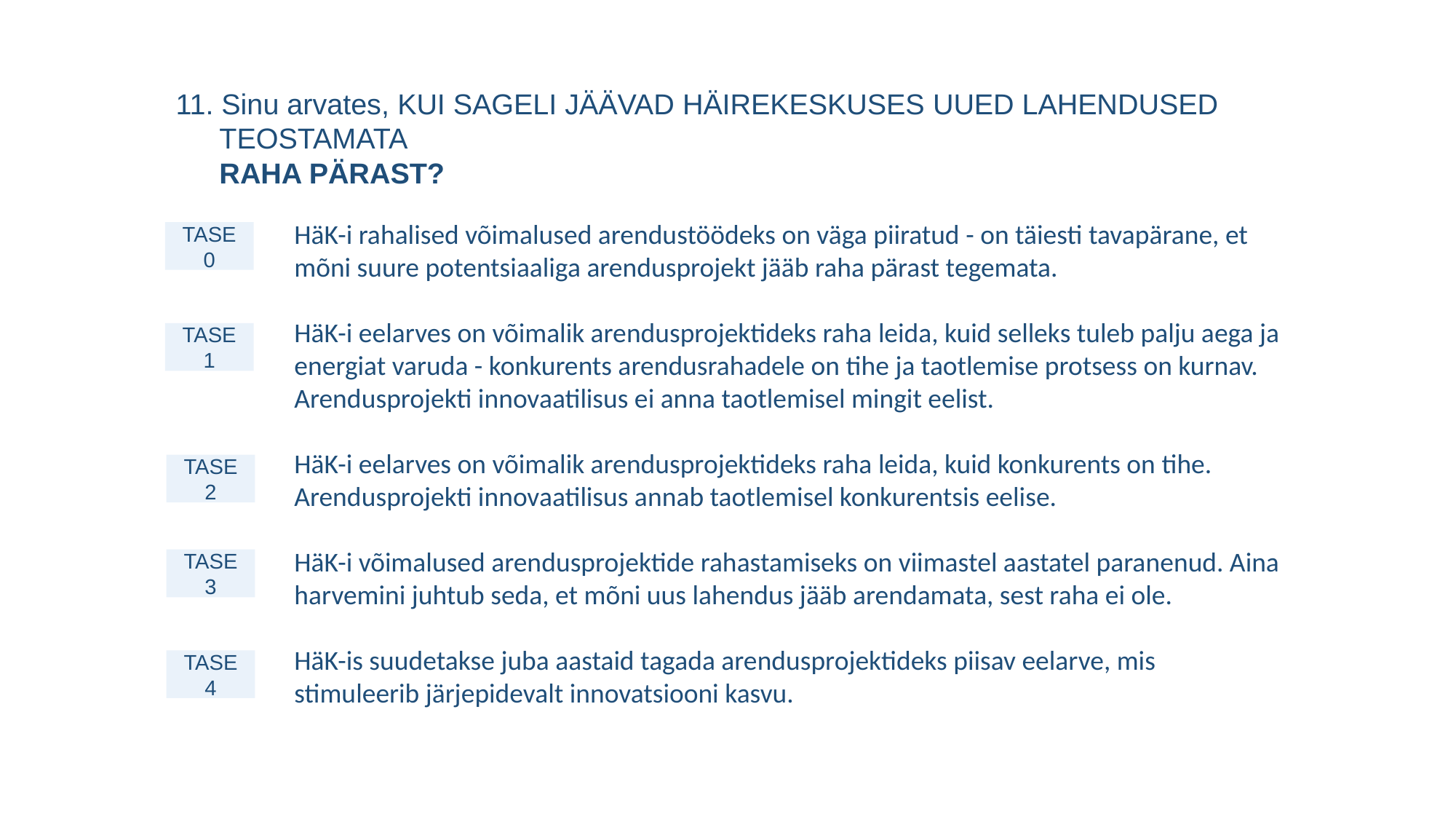

11. Sinu arvates, KUI SAGELI JÄÄVAD HÄIREKESKUSES UUED LAHENDUSED TEOSTAMATA
RAHA PÄRAST?
HäK-i rahalised võimalused arendustöödeks on väga piiratud - on täiesti tavapärane, et mõni suure potentsiaaliga arendusprojekt jääb raha pärast tegemata.

HäK-i eelarves on võimalik arendusprojektideks raha leida, kuid selleks tuleb palju aega ja energiat varuda - konkurents arendusrahadele on tihe ja taotlemise protsess on kurnav. Arendusprojekti innovaatilisus ei anna taotlemisel mingit eelist.

HäK-i eelarves on võimalik arendusprojektideks raha leida, kuid konkurents on tihe. Arendusprojekti innovaatilisus annab taotlemisel konkurentsis eelise.

HäK-i võimalused arendusprojektide rahastamiseks on viimastel aastatel paranenud. Aina harvemini juhtub seda, et mõni uus lahendus jääb arendamata, sest raha ei ole.

HäK-is suudetakse juba aastaid tagada arendusprojektideks piisav eelarve, mis stimuleerib järjepidevalt innovatsiooni kasvu.
TASE 0
TASE 1
TASE 2
TASE 3
TASE 4